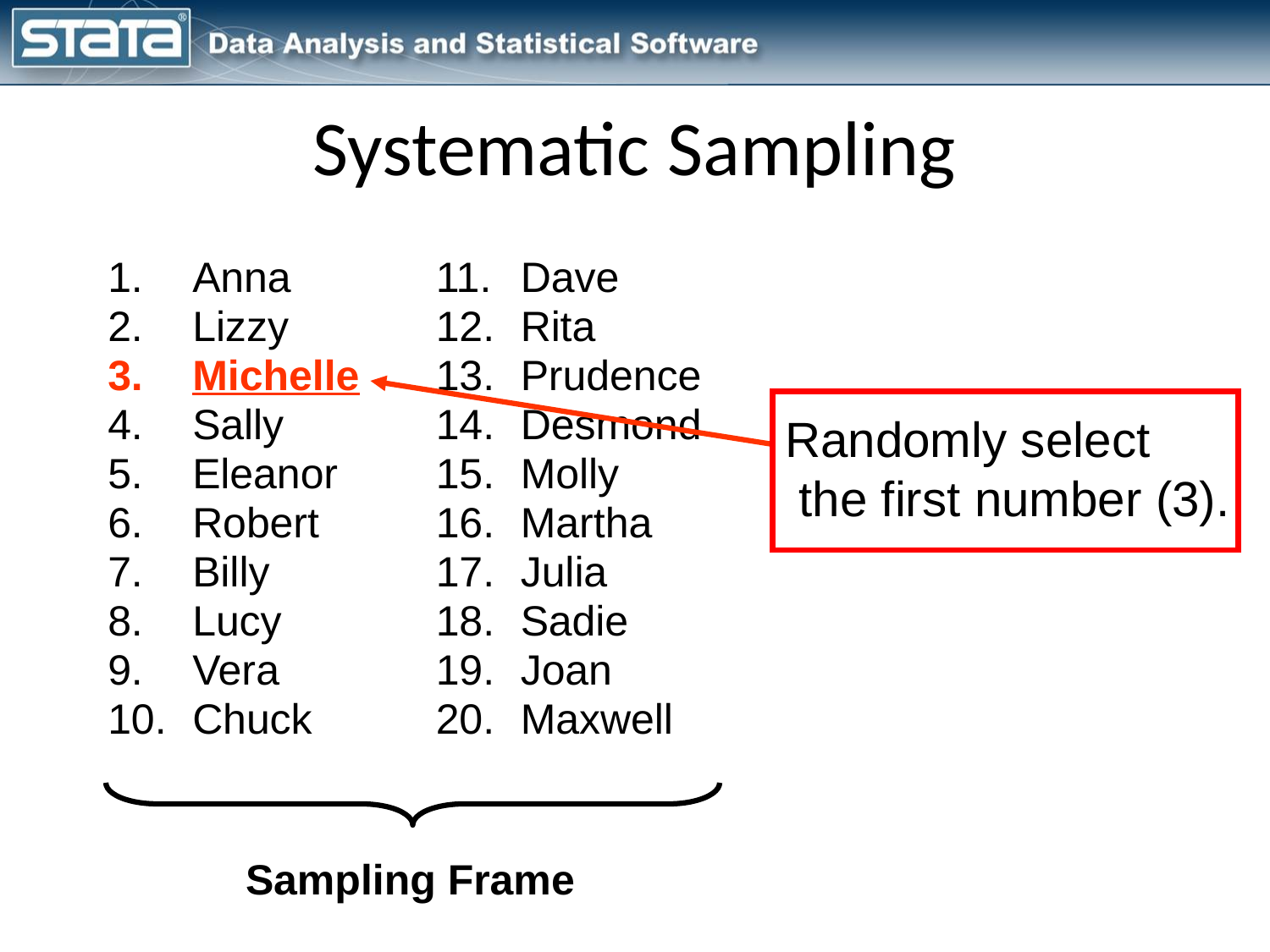

# Systematic Sampling
Anna
Lizzy
Michelle
Sally
Eleanor
Robert
Billy
Lucy
Vera
Chuck

Dave
Rita
Prudence
Desmond
Molly
Martha
Julia
Sadie
Joan
Maxwell

Randomly select
 the first number (3).

Sampling Frame